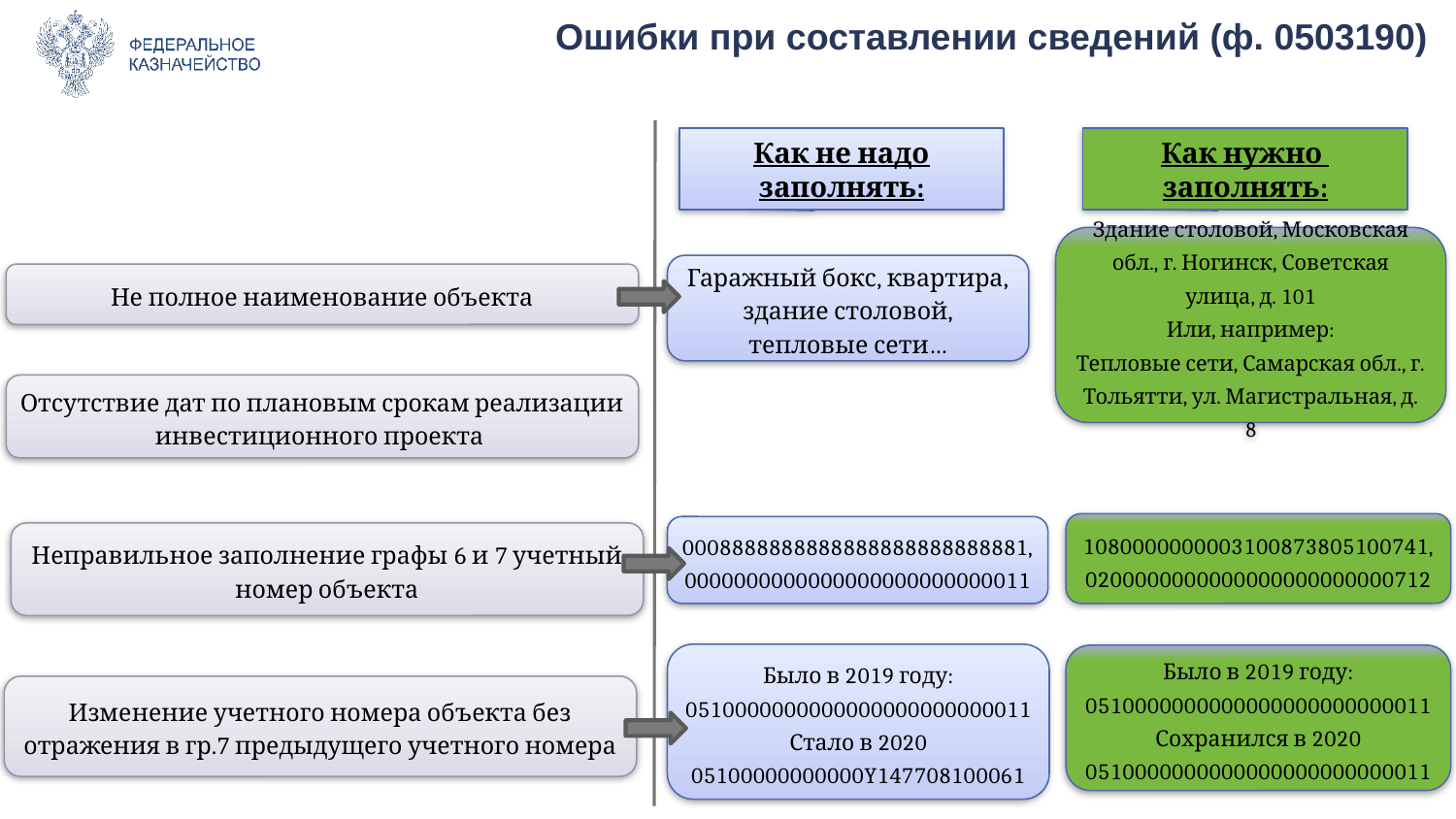

Ошибки при составлении сведений (ф. 0503190)
Как не надо заполнять:
Как нужно
заполнять:
Здание столовой, Московская обл., г. Ногинск, Советская улица, д. 101
Или, например:
Тепловые сети, Самарская обл., г. Тольятти, ул. Магистральная, д. 8
Гаражный бокс, квартира, здание столовой, тепловые сети…
Не полное наименование объекта

Отсутствие дат по плановым срокам реализации инвестиционного проекта
1080000000003100873805100741,
0200000000000000000000000712
0008888888888888888888888881,
0000000000000000000000000011
Неправильное заполнение графы 6 и 7 учетный номер объекта

Было в 2019 году:
0510000000000000000000000011
Стало в 2020
05100000000000Y147708100061
Было в 2019 году:
0510000000000000000000000011
Сохранился в 2020
0510000000000000000000000011
Изменение учетного номера объекта без отражения в гр.7 предыдущего учетного номера

10